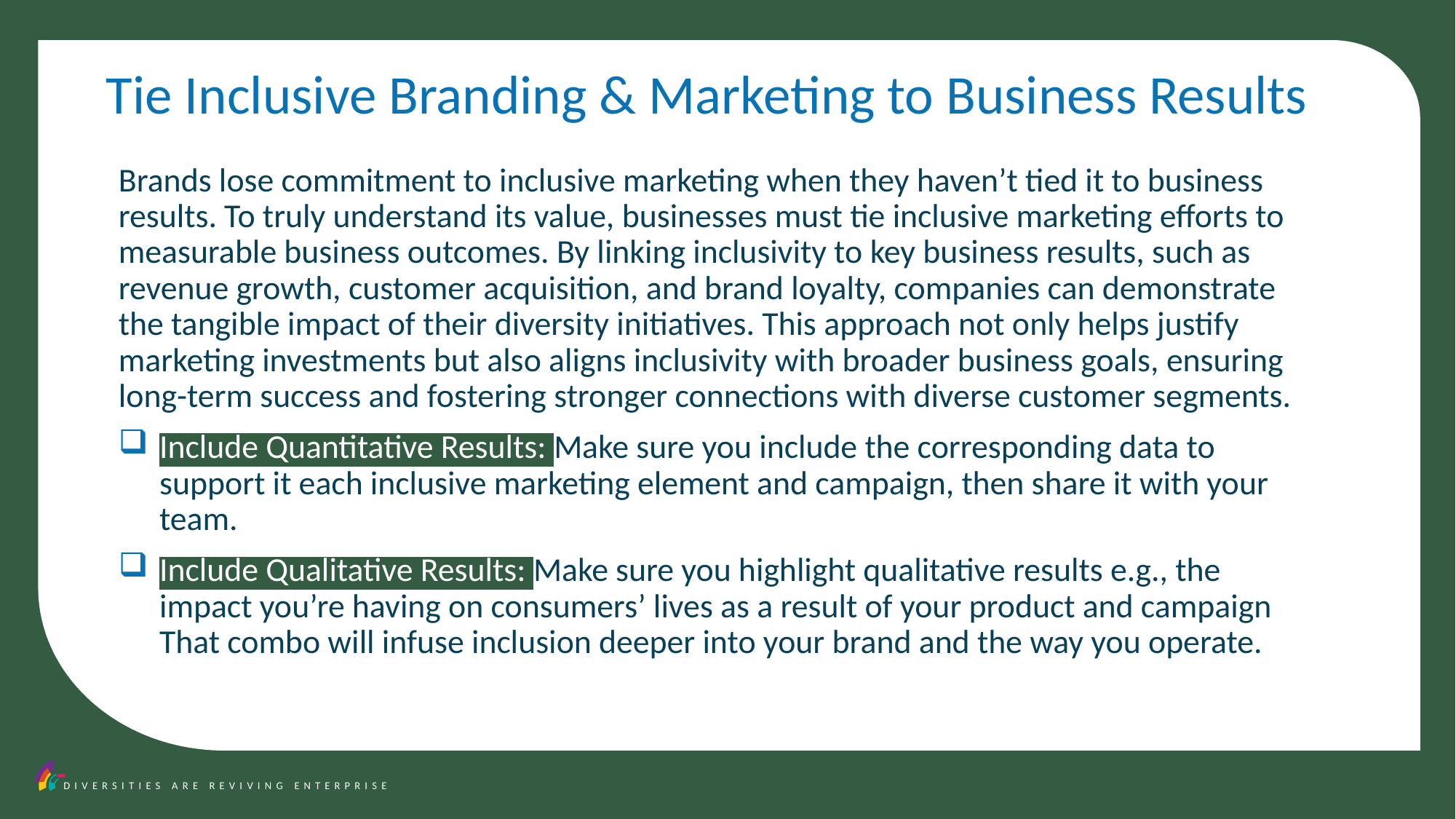

Tie Inclusive Branding & Marketing to Business Results

Brands lose commitment to inclusive marketing when they haven’t tied it to business results. To truly understand its value, businesses must tie inclusive marketing efforts to measurable business outcomes. By linking inclusivity to key business results, such as revenue growth, customer acquisition, and brand loyalty, companies can demonstrate the tangible impact of their diversity initiatives. This approach not only helps justify marketing investments but also aligns inclusivity with broader business goals, ensuring long-term success and fostering stronger connections with diverse customer segments.
Include Quantitative Results: Make sure you include the corresponding data to support it each inclusive marketing element and campaign, then share it with your team.
Include Qualitative Results: Make sure you highlight qualitative results e.g., the impact you’re having on consumers’ lives as a result of your product and campaign That combo will infuse inclusion deeper into your brand and the way you operate.